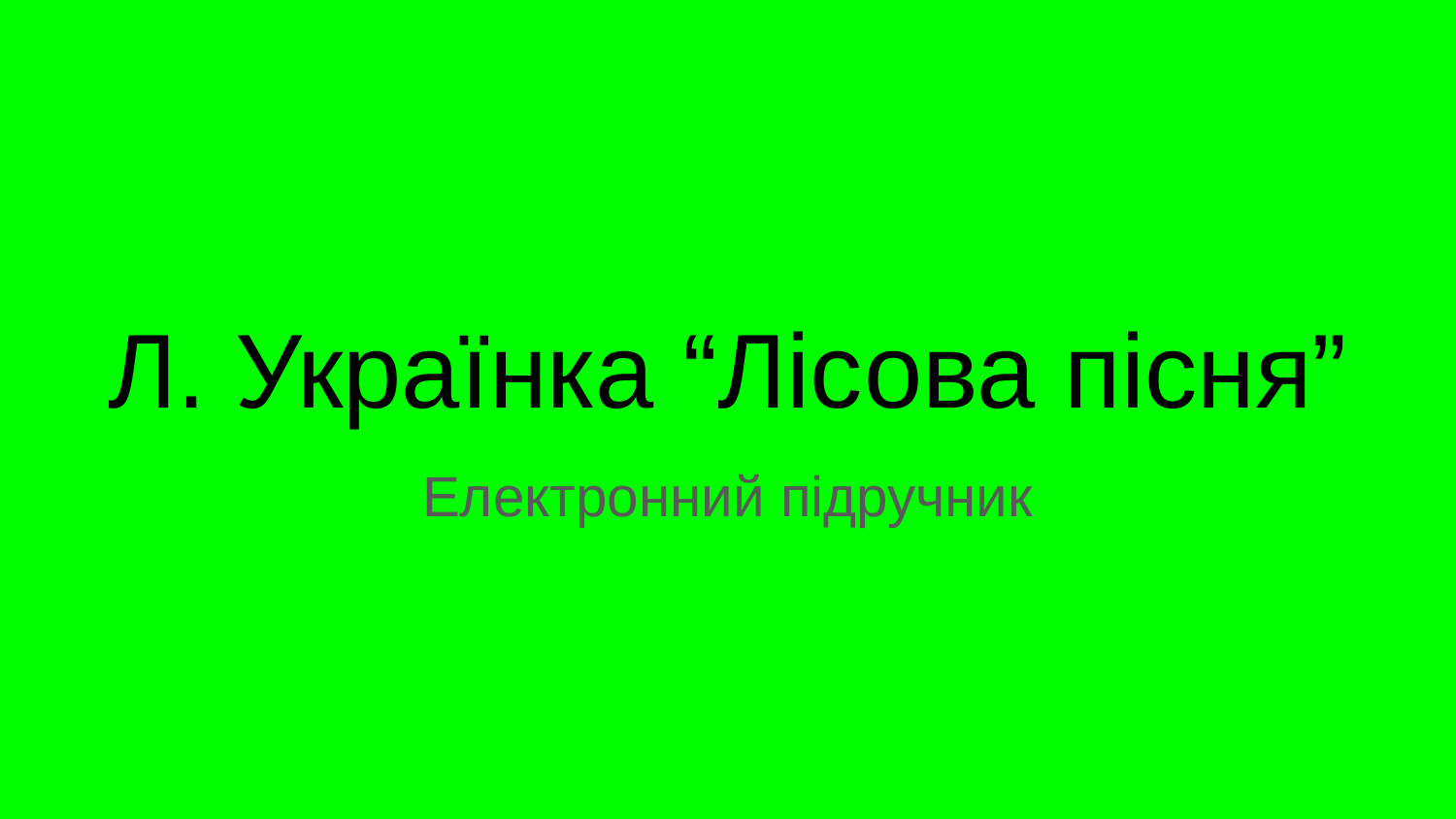

# Л. Українка “Лісова пісня”
Електронний підручник